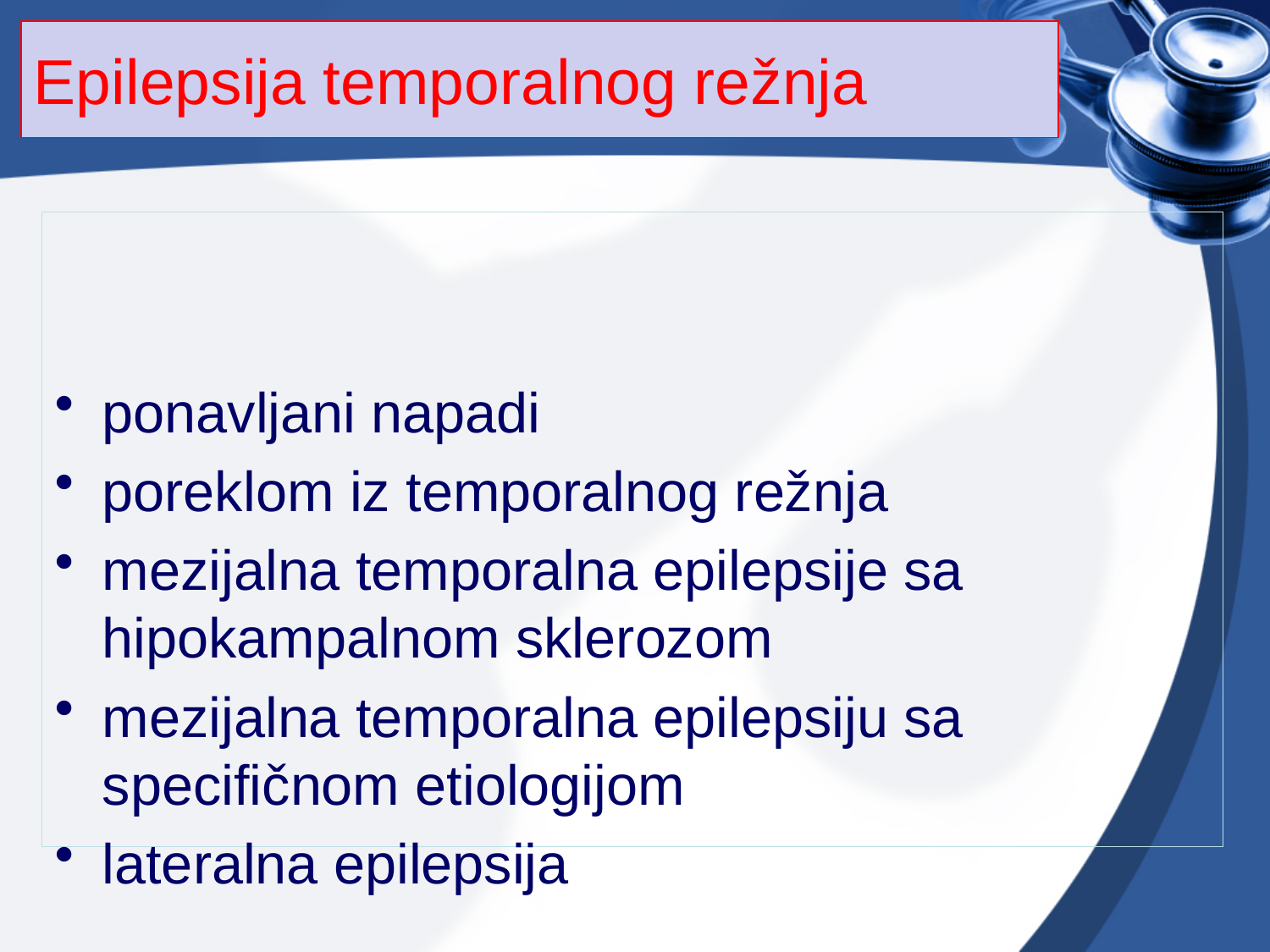

# Epilepsija temporalnog režnja

ponavljani napadi
poreklom iz temporalnog režnja
mezijalna temporalna epilepsije sa hipokampalnom sklerozom
mezijalna temporalna epilepsiju sa specifičnom etiologijom
lateralna epilepsija

17